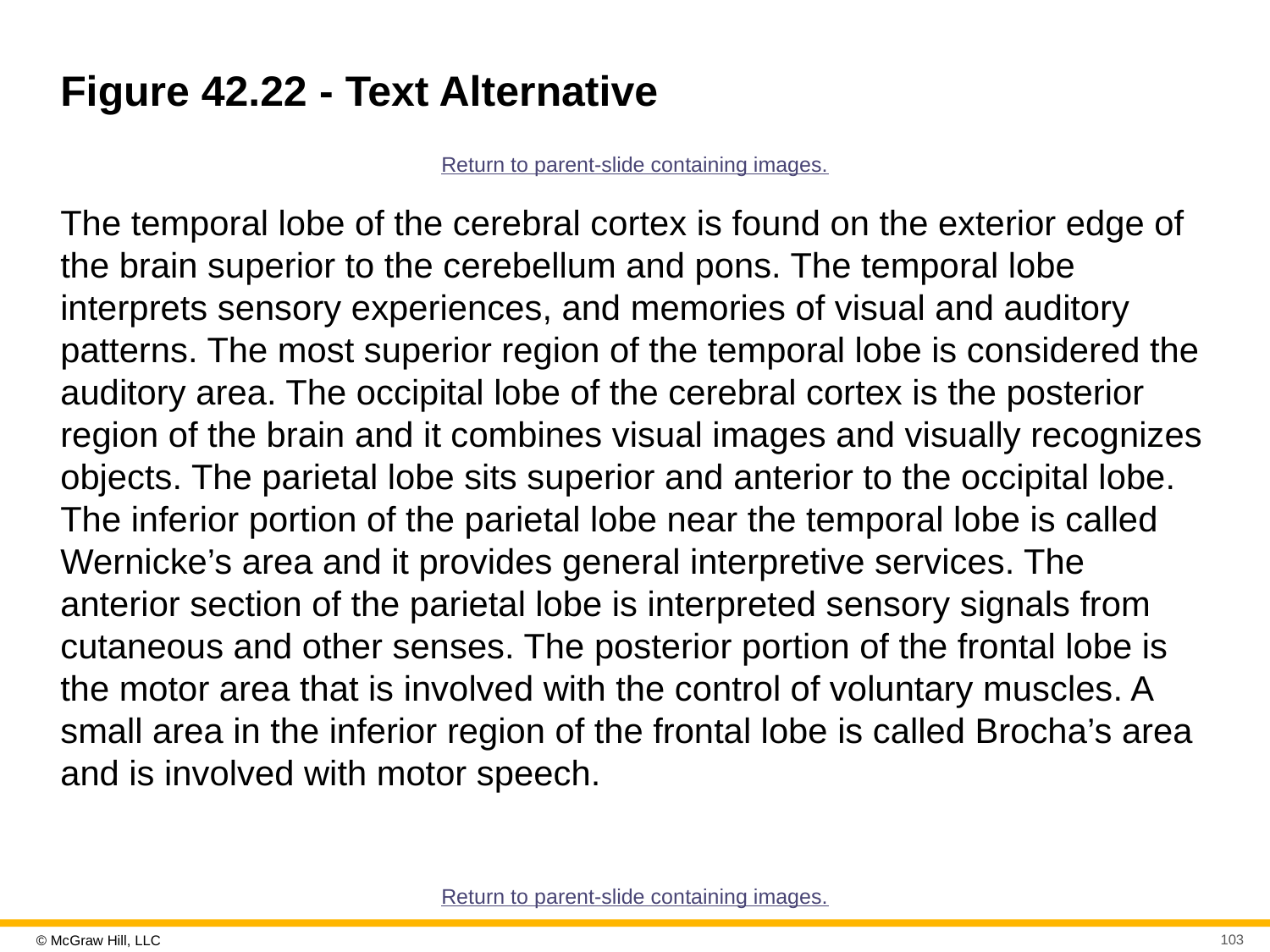

# Figure 42.22 - Text Alternative
Return to parent-slide containing images.
The temporal lobe of the cerebral cortex is found on the exterior edge of the brain superior to the cerebellum and pons. The temporal lobe interprets sensory experiences, and memories of visual and auditory patterns. The most superior region of the temporal lobe is considered the auditory area. The occipital lobe of the cerebral cortex is the posterior region of the brain and it combines visual images and visually recognizes objects. The parietal lobe sits superior and anterior to the occipital lobe. The inferior portion of the parietal lobe near the temporal lobe is called Wernicke’s area and it provides general interpretive services. The anterior section of the parietal lobe is interpreted sensory signals from cutaneous and other senses. The posterior portion of the frontal lobe is the motor area that is involved with the control of voluntary muscles. A small area in the inferior region of the frontal lobe is called Brocha’s area and is involved with motor speech.
Return to parent-slide containing images.
103